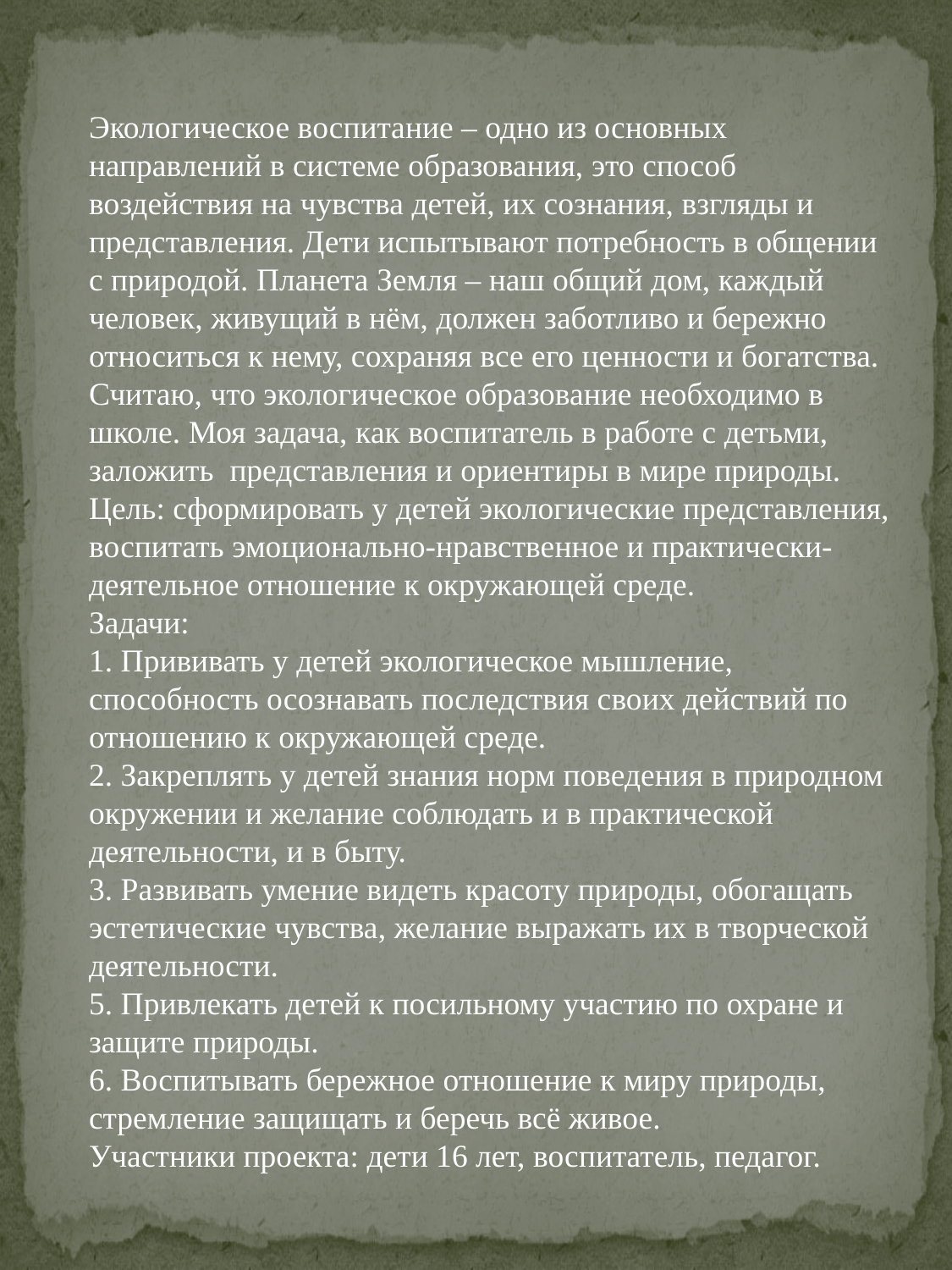

Экологическое воспитание – одно из основных направлений в системе образования, это способ воздействия на чувства детей, их сознания, взгляды и представления. Дети испытывают потребность в общении с природой. Планета Земля – наш общий дом, каждый человек, живущий в нём, должен заботливо и бережно относиться к нему, сохраняя все его ценности и богатства. Считаю, что экологическое образование необходимо в школе. Моя задача, как воспитатель в работе с детьми, заложить  представления и ориентиры в мире природы.
Цель: сформировать у детей экологические представления, воспитать эмоционально-нравственное и практически-деятельное отношение к окружающей среде.
Задачи:
1. Прививать у детей экологическое мышление, способность осознавать последствия своих действий по отношению к окружающей среде.
2. Закреплять у детей знания норм поведения в природном окружении и желание соблюдать и в практической деятельности, и в быту.
3. Развивать умение видеть красоту природы, обогащать эстетические чувства, желание выражать их в творческой деятельности.
5. Привлекать детей к посильному участию по охране и защите природы.
6. Воспитывать бережное отношение к миру природы, стремление защищать и беречь всё живое.
Участники проекта: дети 16 лет, воспитатель, педагог.